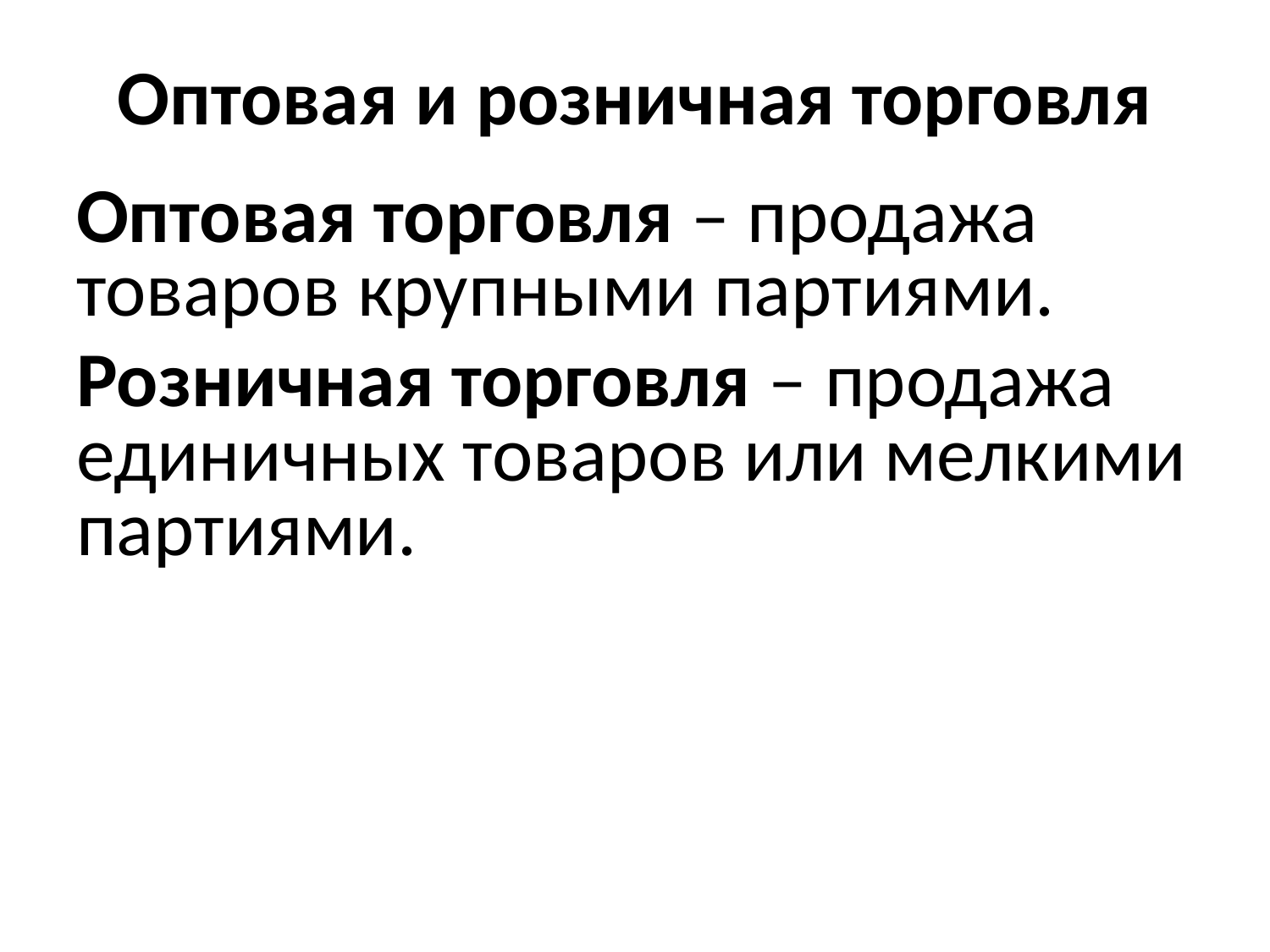

# Оптовая и розничная торговля
Оптовая торговля – продажа товаров крупными партиями.
Розничная торговля – продажа единичных товаров или мелкими партиями.